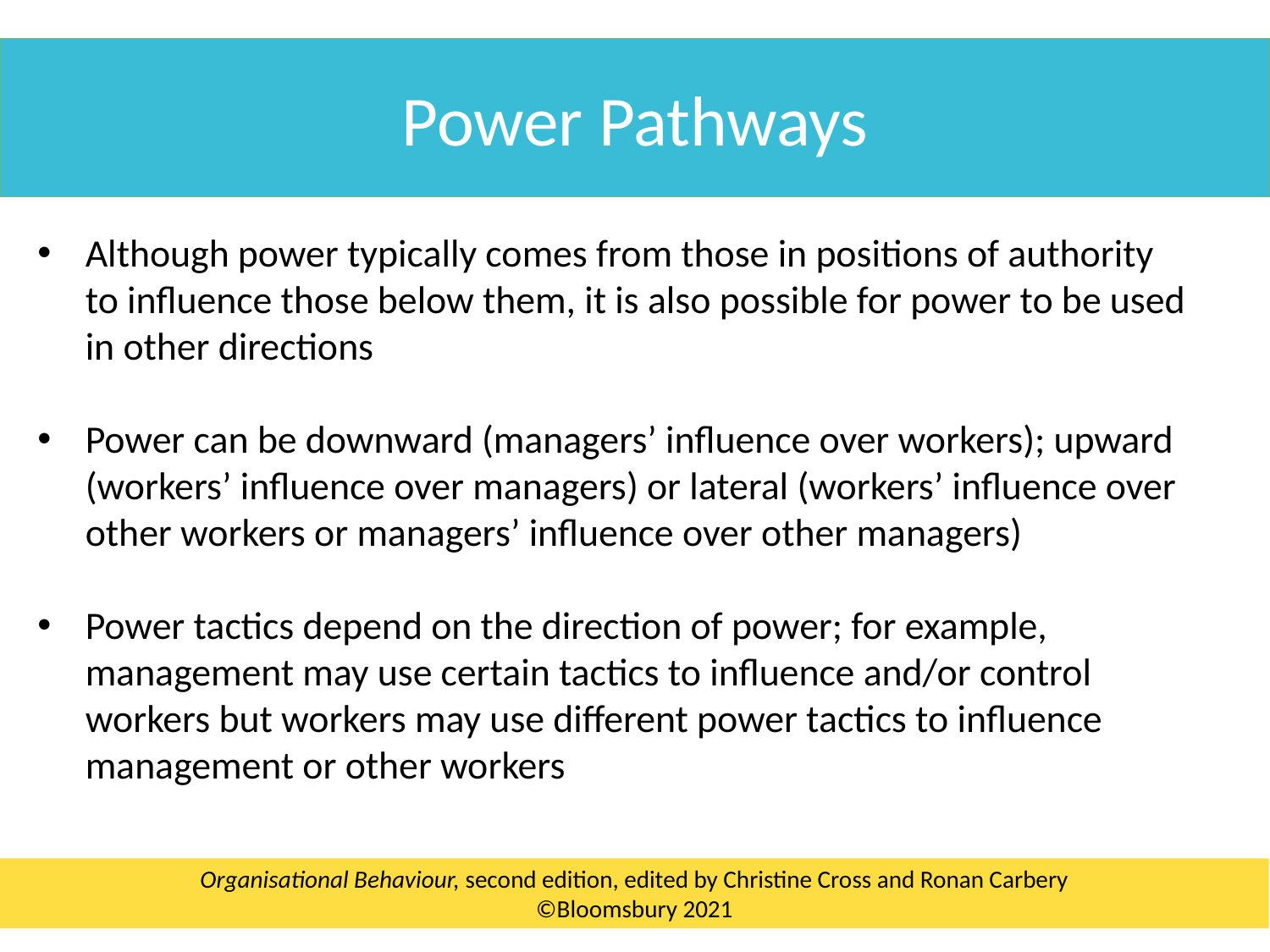

Power Pathways
Although power typically comes from those in positions of authority to influence those below them, it is also possible for power to be used in other directions

Power can be downward (managers’ influence over workers); upward (workers’ influence over managers) or lateral (workers’ influence over other workers or managers’ influence over other managers)

Power tactics depend on the direction of power; for example, management may use certain tactics to influence and/or control workers but workers may use different power tactics to influence management or other workers